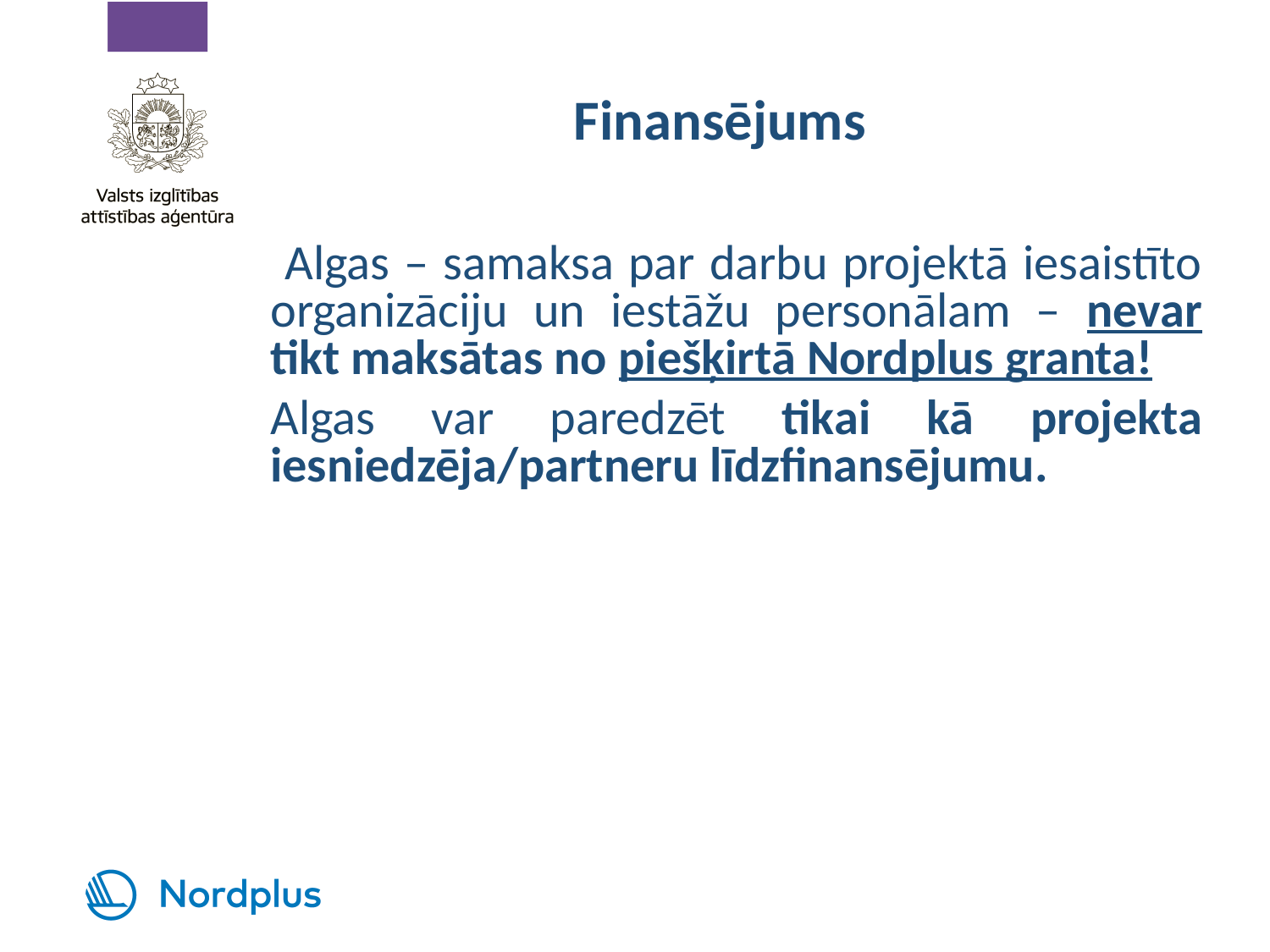

# Finansējums
 Algas – samaksa par darbu projektā iesaistīto organizāciju un iestāžu personālam – nevar tikt maksātas no piešķirtā Nordplus granta!
Algas var paredzēt tikai kā projekta iesniedzēja/partneru līdzfinansējumu.